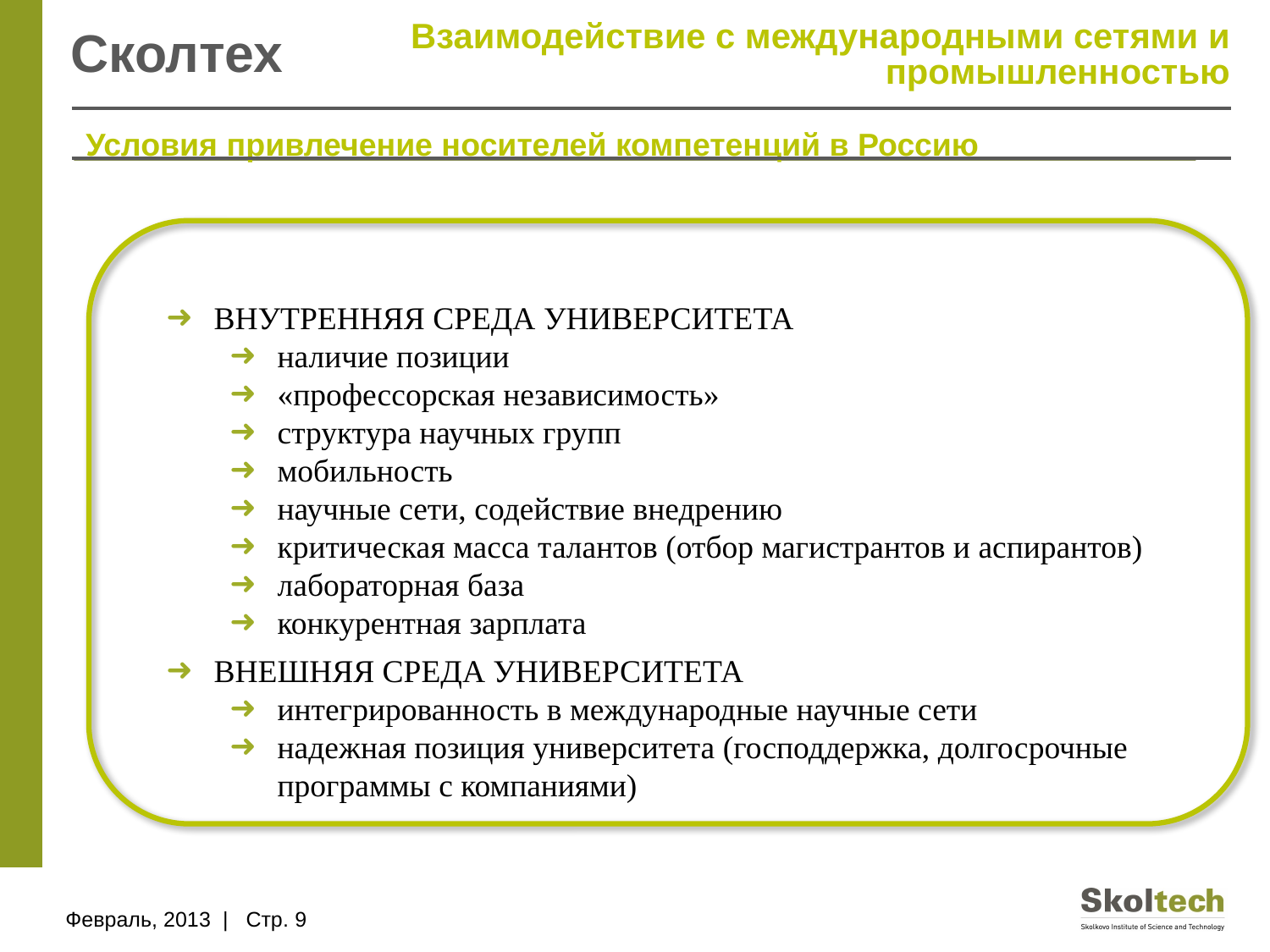

Взаимодействие с международными сетями и промышленностью
# Сколтех
 Условия привлечение носителей компетенций в Россию

ВНУТРЕННЯЯ СРЕДА УНИВЕРСИТЕТА
наличие позиции
«профессорская независимость»
структура научных групп
мобильность
научные сети, содействие внедрению
критическая масса талантов (отбор магистрантов и аспирантов)
лабораторная база
конкурентная зарплата

ВНЕШНЯЯ СРЕДА УНИВЕРСИТЕТА
интегрированность в международные научные сети
надежная позиция университета (господдержка, долгосрочные программы с компаниями)

Февраль, 2013  |   Стр. 9